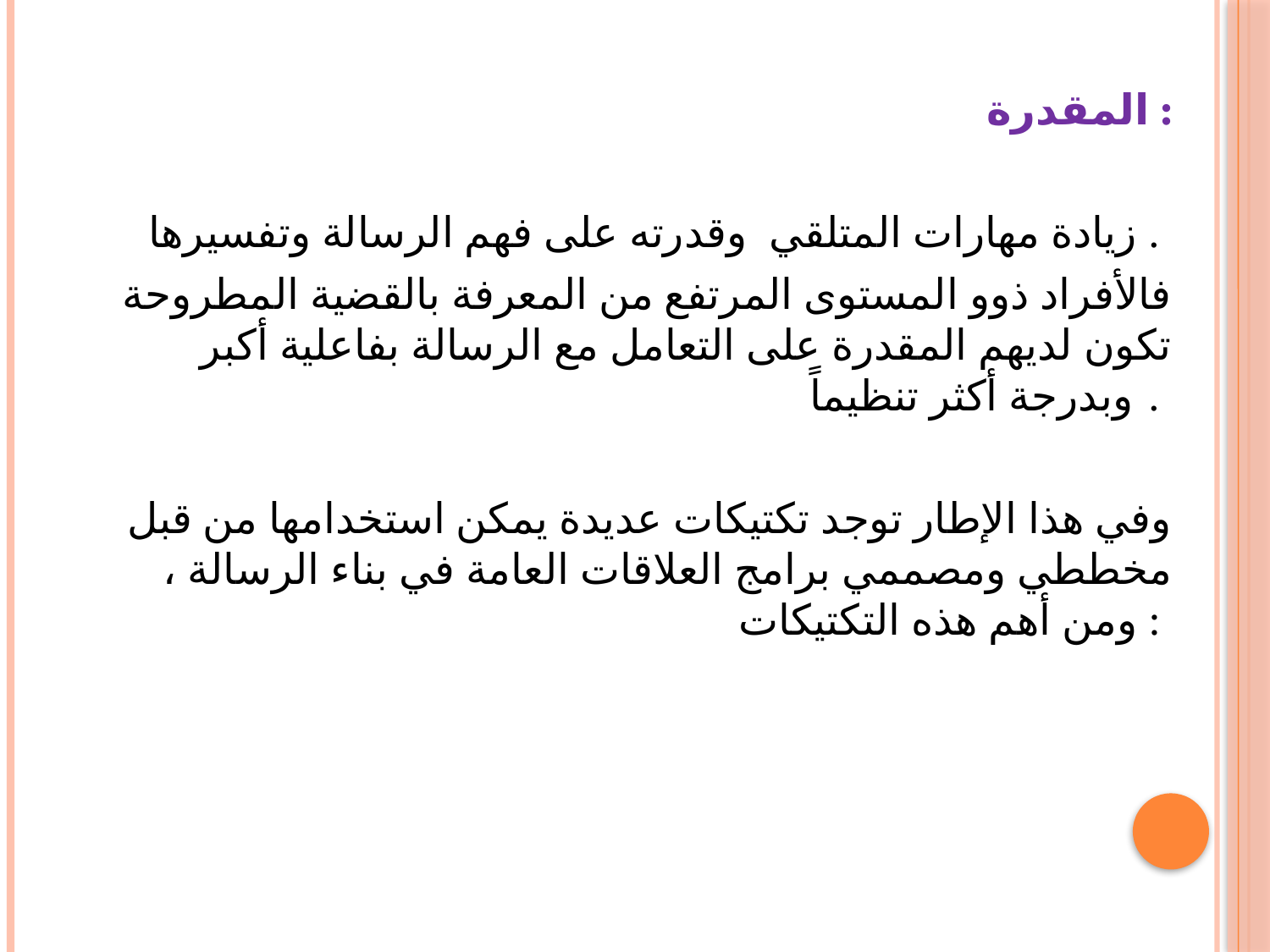

المقدرة :

زيادة مهارات المتلقي  وقدرته على فهم الرسالة وتفسيرها .
فالأفراد ذوو المستوى المرتفع من المعرفة بالقضية المطروحة تكون لديهم المقدرة على التعامل مع الرسالة بفاعلية أكبر وبدرجة أكثر تنظيماً .

وفي هذا الإطار توجد تكتيكات عديدة يمكن استخدامها من قبل مخططي ومصممي برامج العلاقات العامة في بناء الرسالة ، ومن أهم هذه التكتيكات :